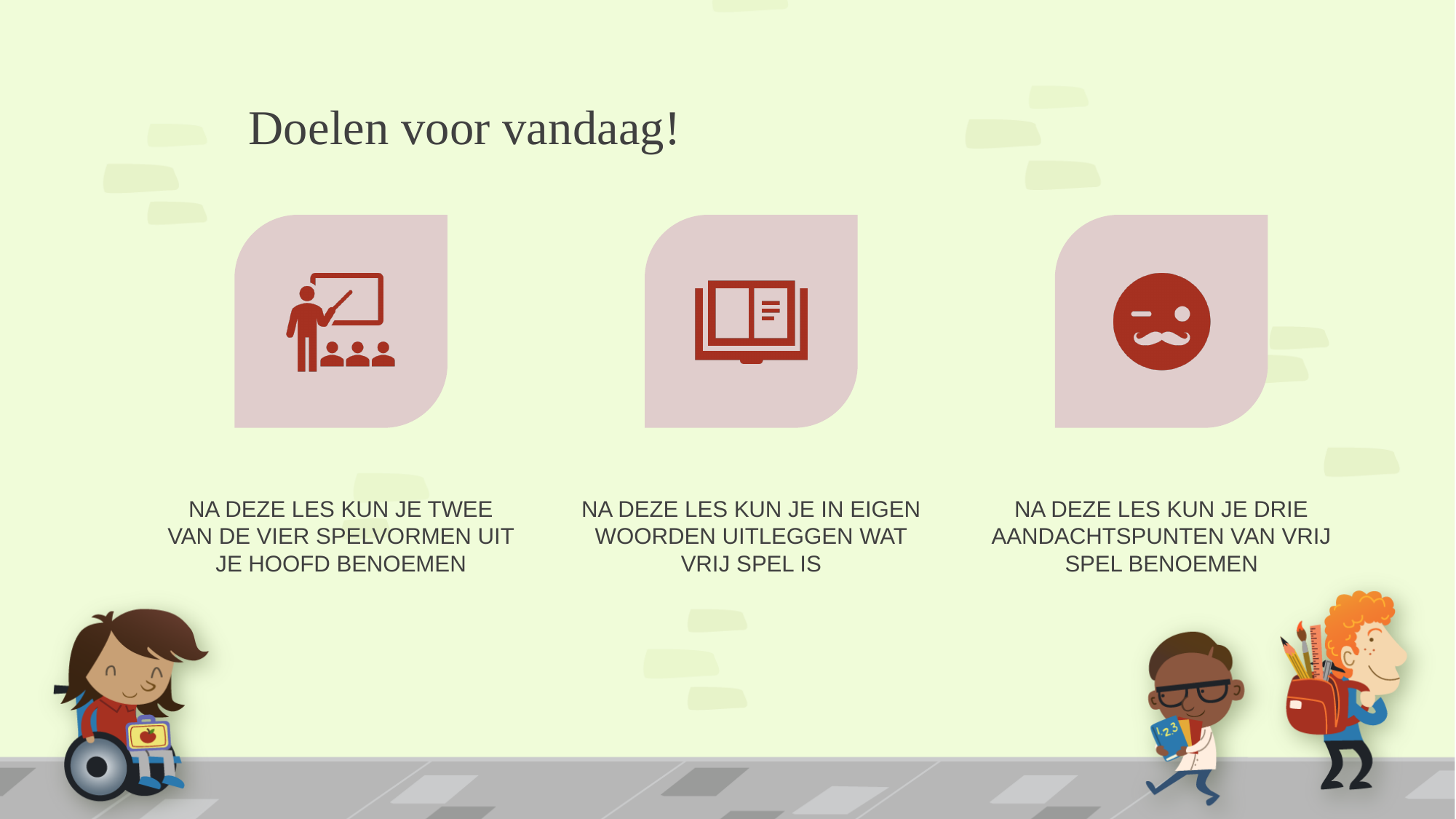

# Doelen voor vandaag!
Na deze les kun je twee van de vier spelvormen uit je hoofd benoemen
Na deze les kun je in eigen woorden uitleggen wat vrij spel is
Na deze les kun je drie aandachtspunten van vrij spel benoemen